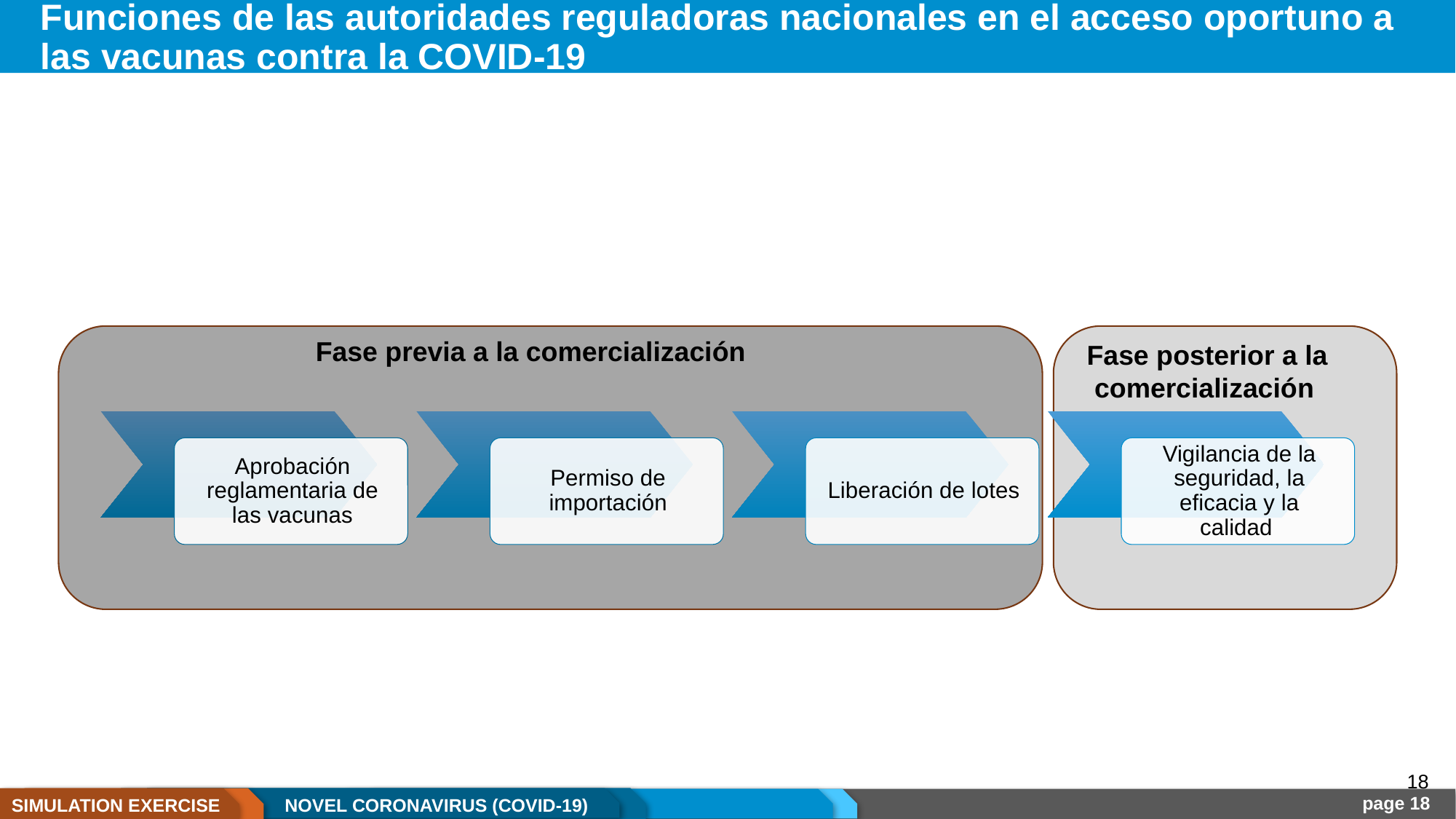

# Funciones de las autoridades reguladoras nacionales en el acceso oportuno a las vacunas contra la COVID-19
Aprobación reglamentaria de las vacunas
Permiso de importación
Liberación de lotes
Vigilancia de la seguridad, la eficacia y la calidad

Fase previa a la comercialización
Fase posterior a la
 comercialización
18